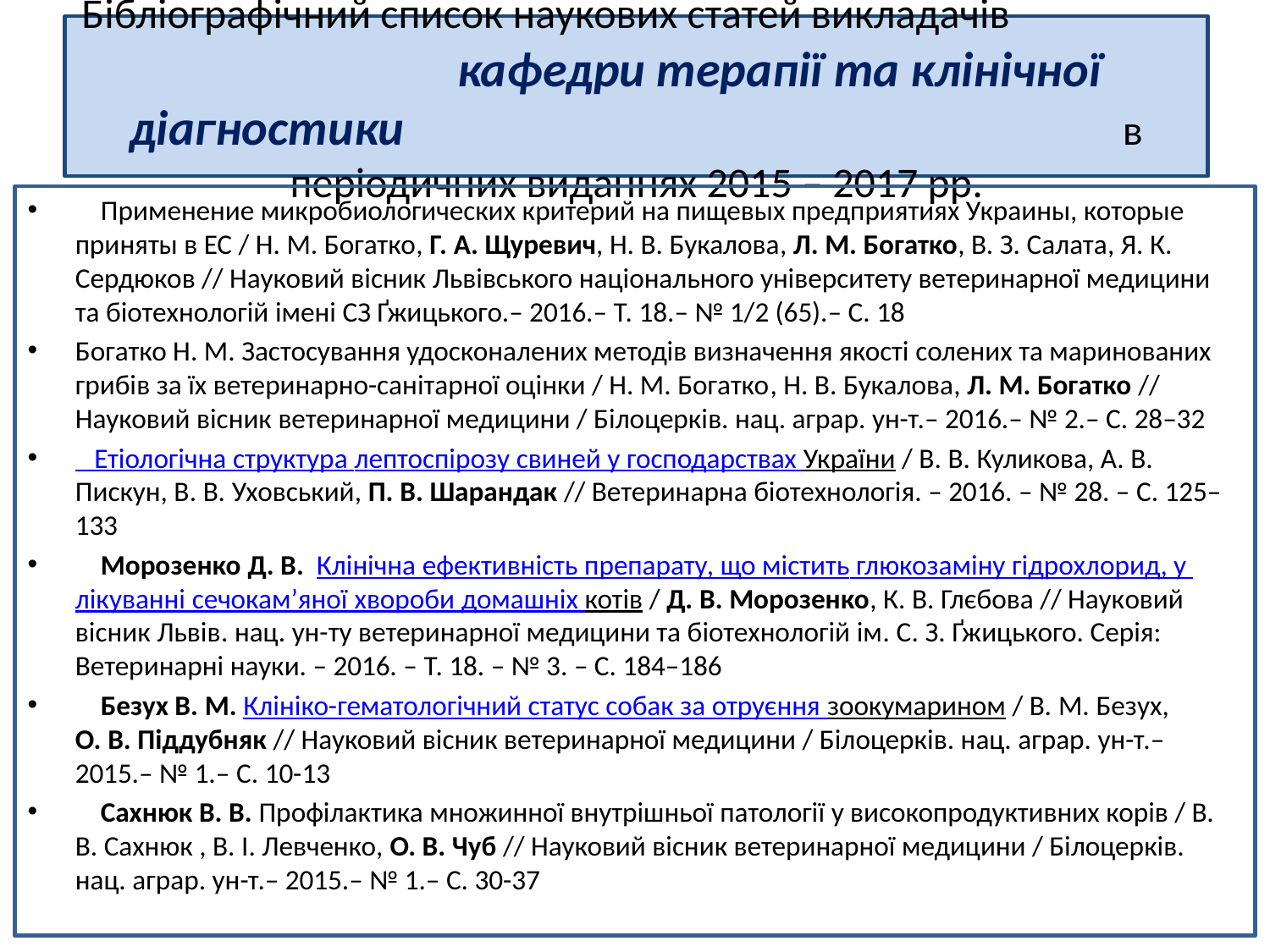

# Бібліографічний список наукових статей викладачів                                                  кафедри терапії та клінічної діагностики                                                                           в періодичних виданнях 2015 – 2017 рр.
    Применение микробиологических критерий на пищевых предприятиях Украины, которые приняты в ЕС / Н. М. Богатко, Г. А. Щуревич, Н. В. Букалова, Л. М. Богатко, В. З. Салата, Я. К. Сердюков // Науковий вісник Львівського національного університету ветеринарної медицини та біотехнологій імені СЗ Ґжицького.– 2016.– Т. 18.– № 1/2 (65).– С. 18
Богатко Н. М. Застосування удосконалених методів визначення якості солених та маринованих грибів за їх ветеринарно-санітарної оцінки / Н. М. Богатко, Н. В. Букалова, Л. М. Богатко // Науковий вісник ветеринарної медицини / Білоцерків. нац. аграр. ун-т.– 2016.– № 2.– С. 28–32
   Етіологічна структура лептоспірозу свиней у господарствах України / В. В. Куликова, А. В. Пискун, В. В. Уховський, П. В. Шарандак // Ветеринарна біотехнологія. – 2016. – № 28. – С. 125–133
    Морозенко Д. В.  Клінічна ефективність препарату, що містить глюкозаміну гідрохлорид, у лікуванні сечокам’яної хвороби домашніх котів / Д. В. Морозенко, К. В. Глєбова // Науковий вісник Львів. нац. ун-ту ветеринарної медицини та біотехнологій ім. С. З. Ґжицького. Серія: Ветеринарні науки. – 2016. – Т. 18. – № 3. – С. 184–186
    Безух В. М. Клініко-гематологічний статус собак за отруєння зоокумарином / В. М. Безух,           О. В. Піддубняк // Науковий вісник ветеринарної медицини / Білоцерків. нац. аграр. ун-т.– 2015.– № 1.– С. 10-13
    Сахнюк В. В. Профілактика множинної внутрішньої патології у високопродуктивних корів / В. В. Сахнюк , В. І. Левченко, О. В. Чуб // Науковий вісник ветеринарної медицини / Білоцерків. нац. аграр. ун-т.– 2015.– № 1.– С. 30-37